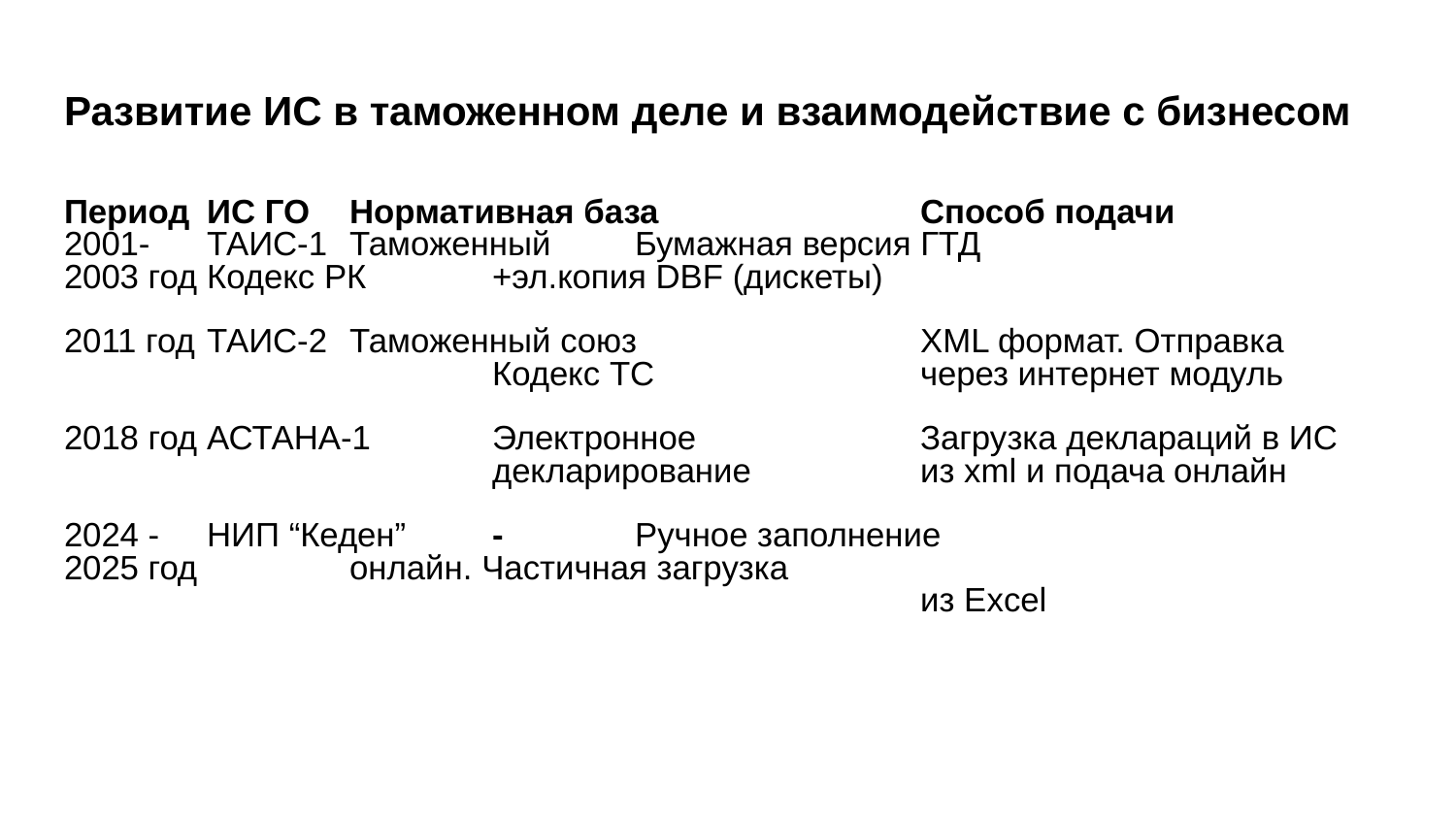

# Развитие ИС в таможенном деле и взаимодействие с бизнесом
Период		ИС ГО		Нормативная база		Способ подачи
2001-		ТАИС-1 		Таможенный 				Бумажная версия ГТД
2003 год					Кодекс РК				+эл.копия DBF (дискеты)

2011 год		ТАИС-2 		Таможенный союз		XML формат. Отправка
Кодекс ТС 				через интернет модуль

2018 год		АСТАНА-1	Электронное 				Загрузка деклараций в ИС
декларирование			из xml и подача онлайн

2024 -		НИП “Кеден”		-					Ручное заполнение
2025 год 										онлайн. Частичная загрузка
из Excel